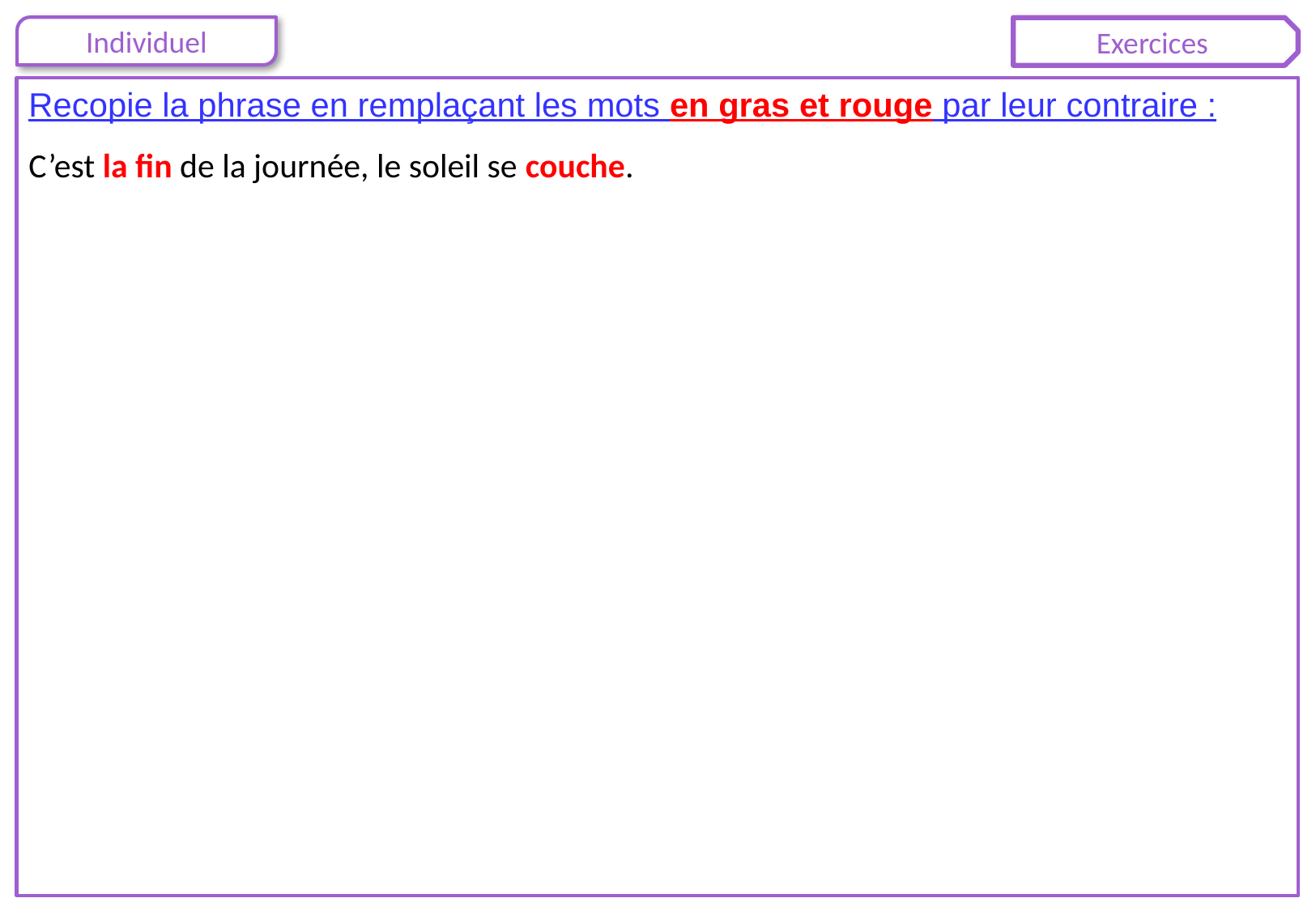

Recopie la phrase en remplaçant les mots en gras et rouge par leur contraire :
C’est la fin de la journée, le soleil se couche.